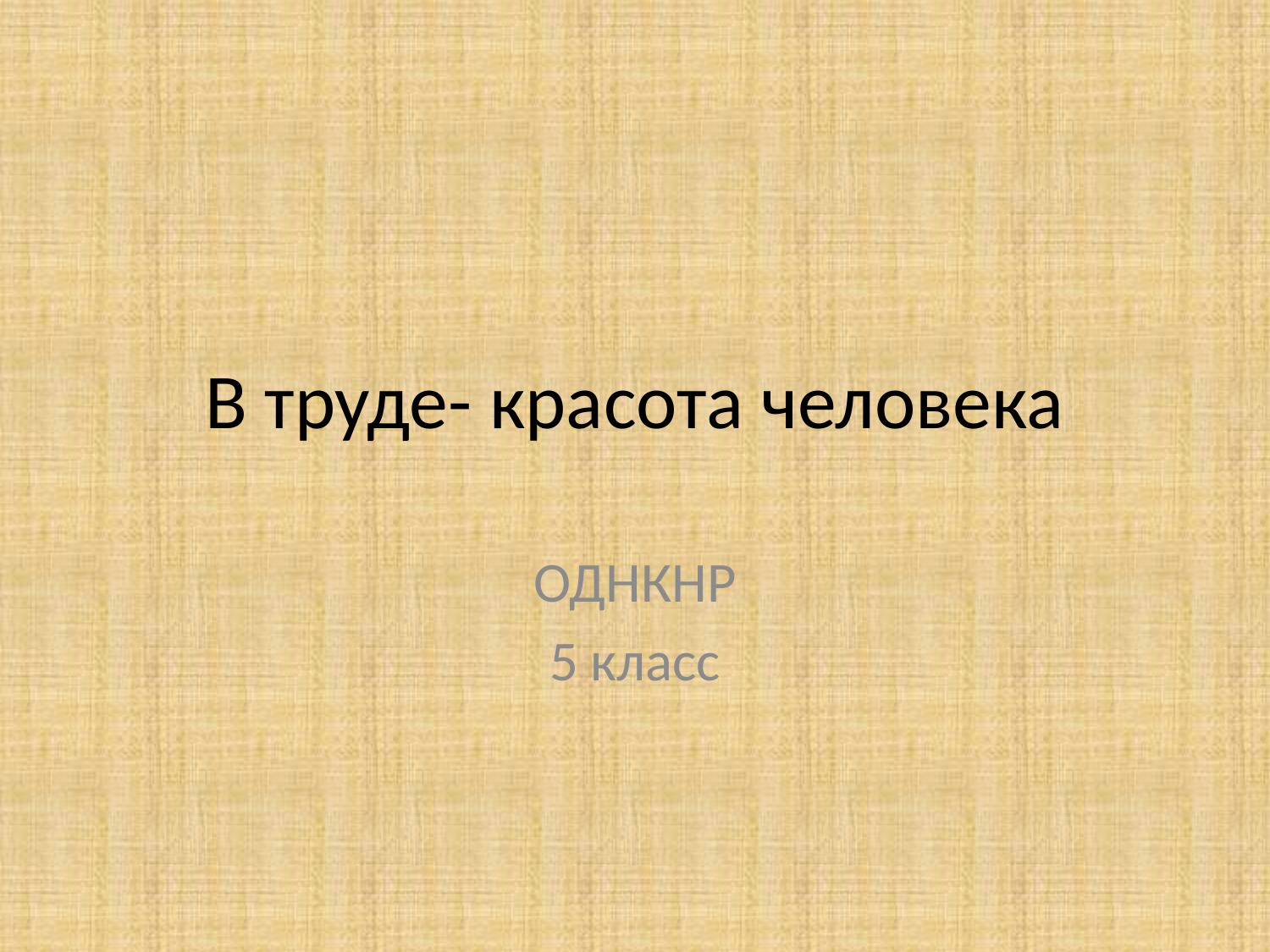

# В труде- красота человека
ОДНКНР
5 класс